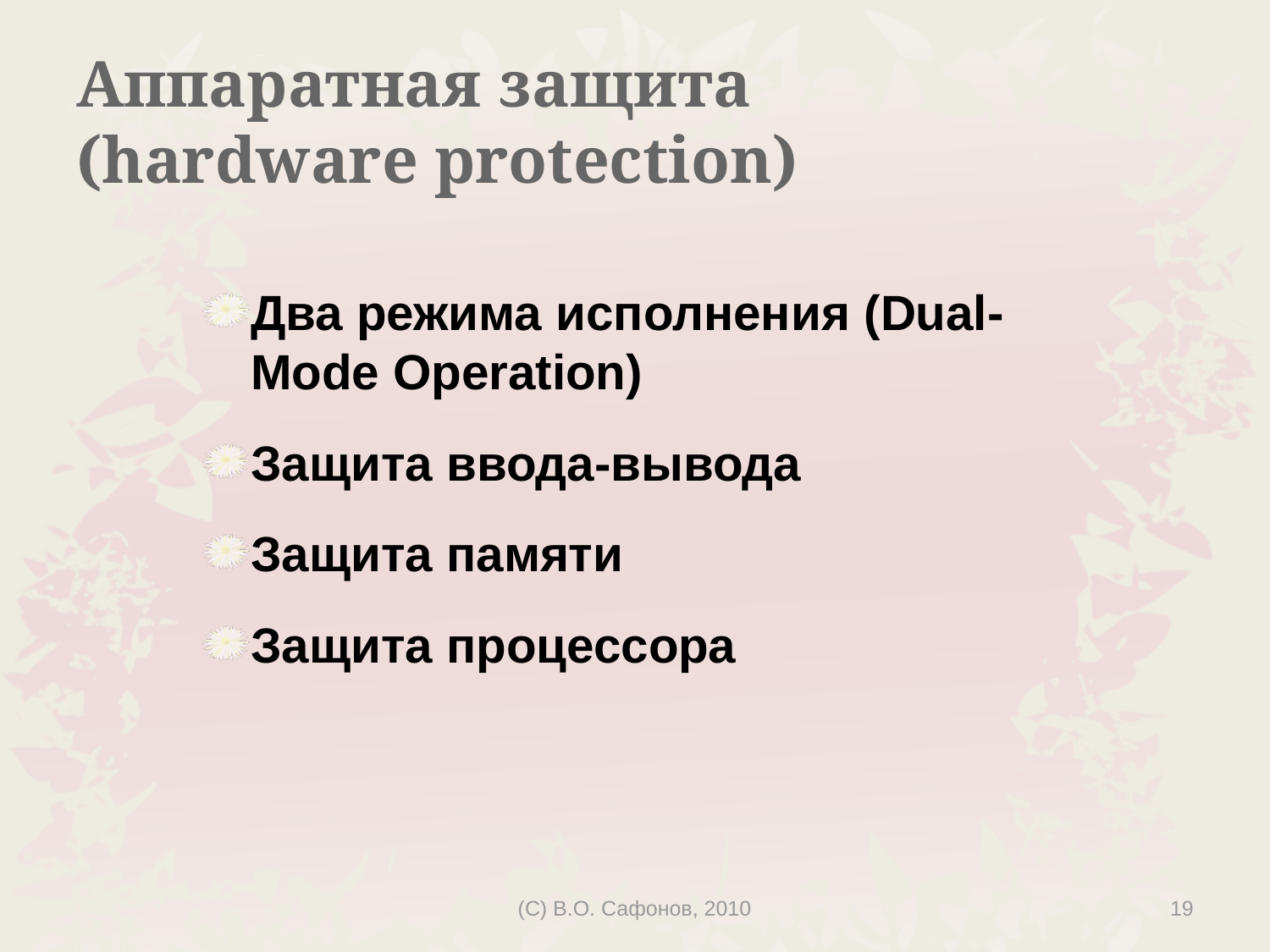

# Аппаратная защита (hardware protection)
Два режима исполнения (Dual-Mode Operation)
Защита ввода-вывода
Защита памяти
Защита процессора

(C) В.О. Сафонов, 2010
19